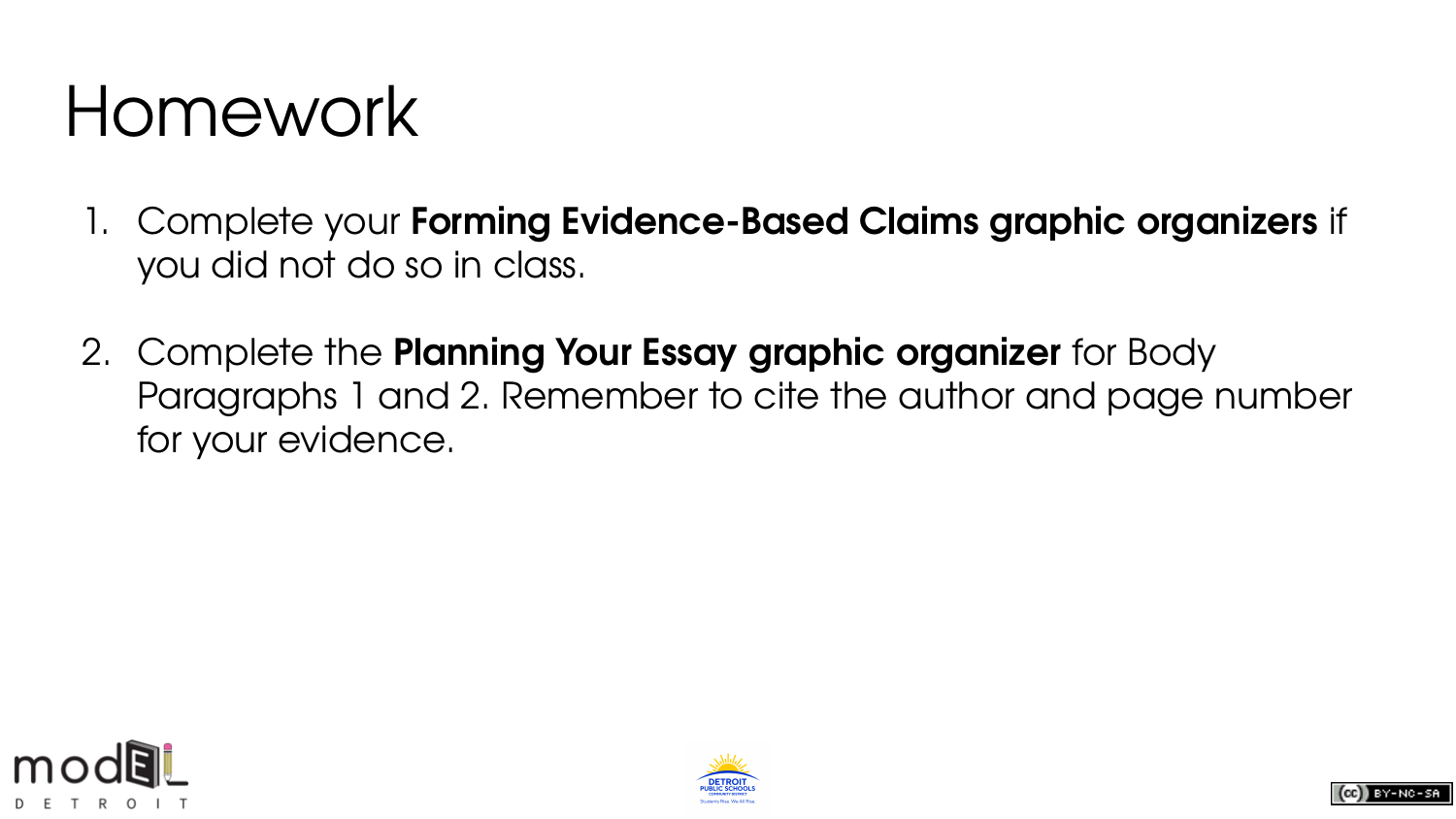

# Homework
Complete your Forming Evidence-Based Claims graphic organizers if you did not do so in class.

Complete the Planning Your Essay graphic organizer for Body Paragraphs 1 and 2. Remember to cite the author and page number for your evidence.